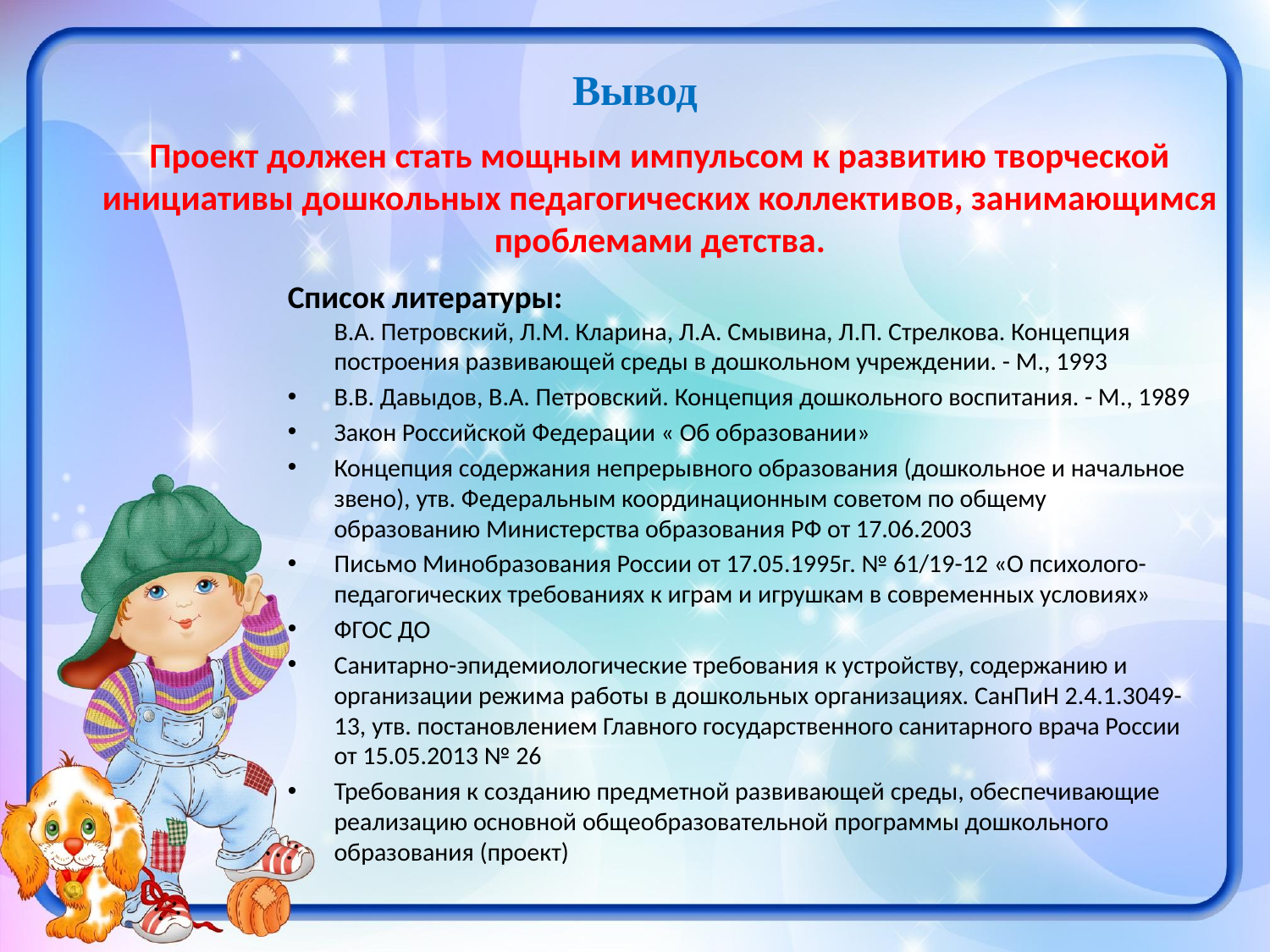

# Вывод
Проект должен стать мощным импульсом к развитию творческой инициативы дошкольных педагогических коллективов, занимающимся проблемами детства.

Список литературы:
В.А. Петровский, Л.М. Кларина, Л.А. Смывина, Л.П. Стрелкова. Концепция построения развивающей среды в дошкольном учреждении. - М., 1993
В.В. Давыдов, В.А. Петровский. Концепция дошкольного воспитания. - М., 1989
Закон Российской Федерации « Об образовании»
Концепция содержания непрерывного образования (дошкольное и начальное звено), утв. Федеральным координационным советом по общему образованию Министерства образования РФ от 17.06.2003
Письмо Минобразования России от 17.05.1995г. № 61/19-12 «О психолого- ­ педагогических требованиях к играм и игрушкам в современных условиях»
ФГОС ДО
Санитарно-эпидемиологические требования к устройству, содержанию и организации режима работы в дошкольных организациях. СанПиН 2.4.1.3049-13, утв. постановлением Главного государственного санитарного врача России от 15.05.2013 № 26
Требования к созданию предметной развивающей среды, обеспечивающие реализацию основной общеобразовательной программы дошкольного образования (проект)